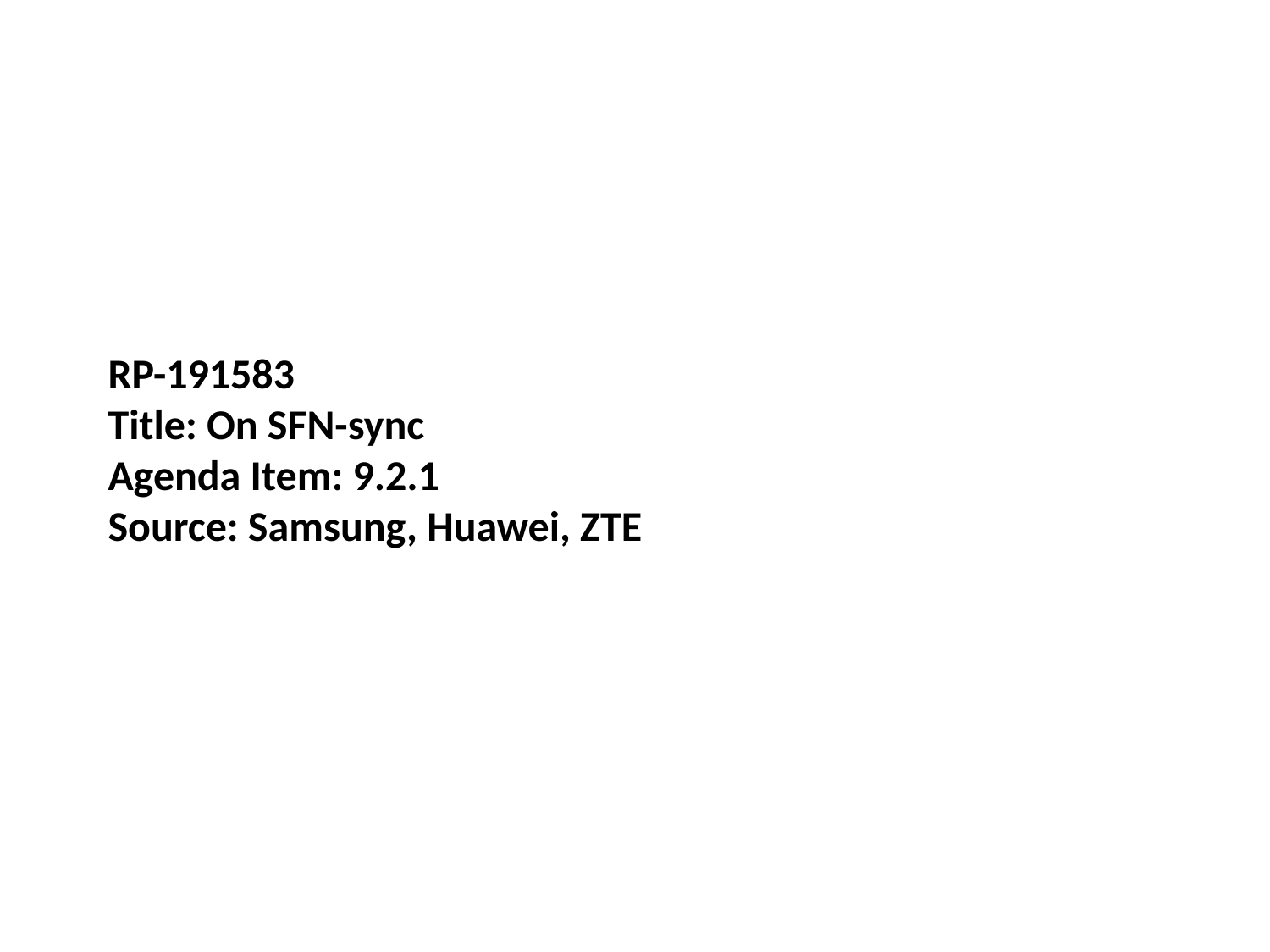

# RP-191583 Title: On SFN-sync Agenda Item: 9.2.1 Source: Samsung, Huawei, ZTE